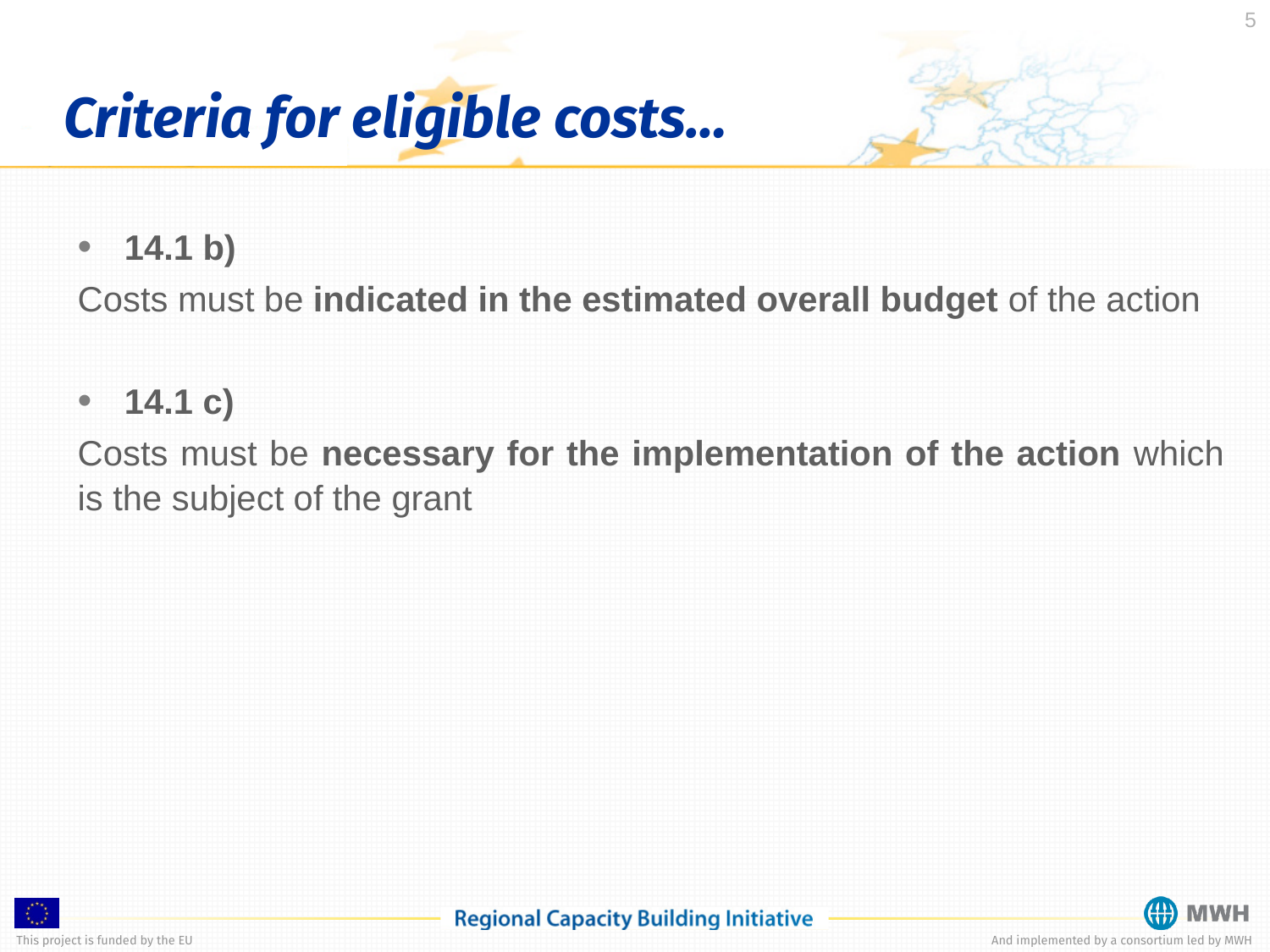

5
Criteria for eligible costs…
14.1 b)
Costs must be indicated in the estimated overall budget of the action

14.1 c)
Costs must be necessary for the implementation of the action which is the subject of the grant